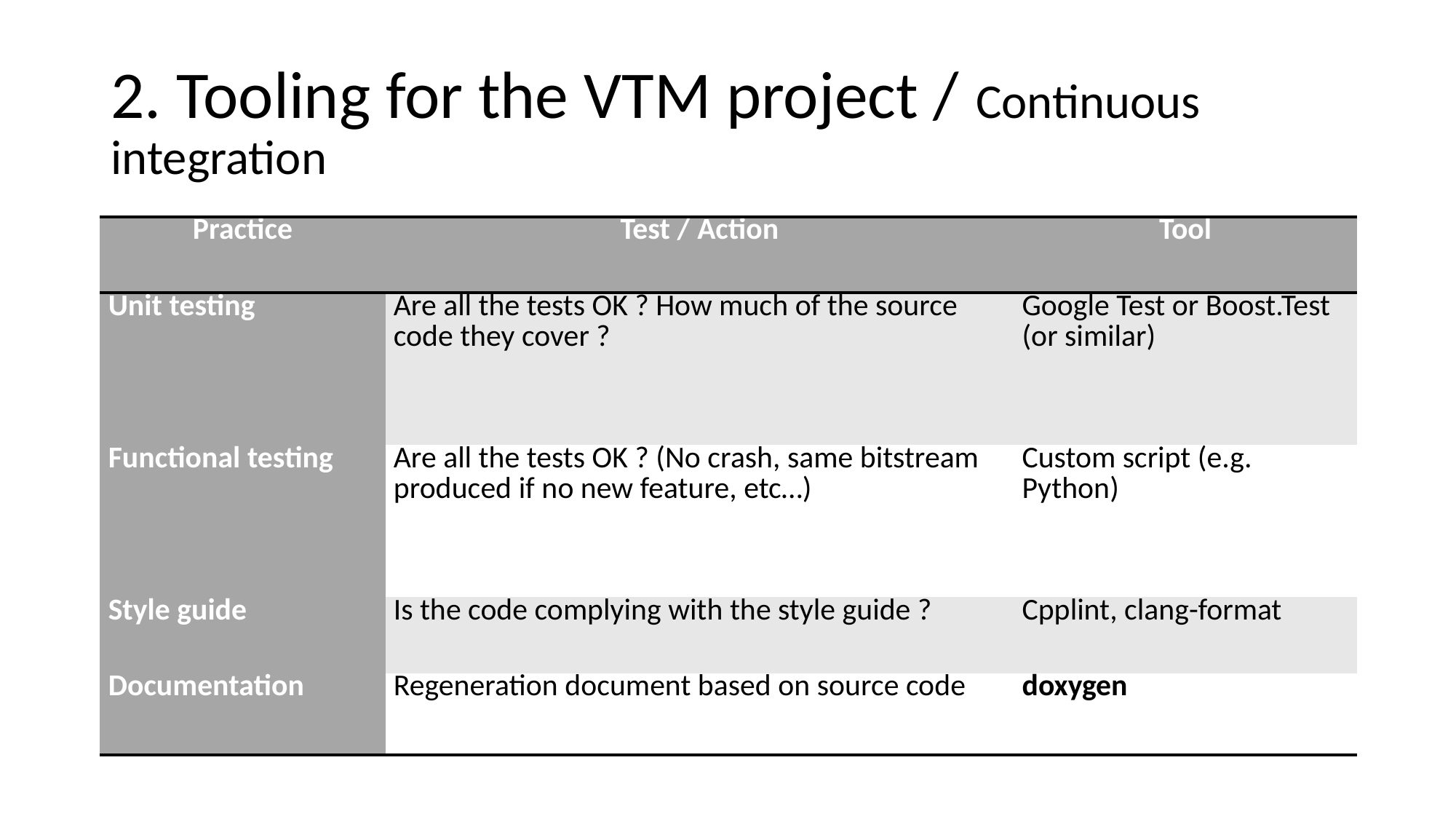

# 2. Tooling for the VTM project / Continuous integration
| Practice | Test / Action | Tool |
| --- | --- | --- |
| Unit testing | Are all the tests OK ? How much of the source code they cover ? | Google Test or Boost.Test (or similar) |
| Functional testing | Are all the tests OK ? (No crash, same bitstream produced if no new feature, etc…) | Custom script (e.g. Python) |
| Style guide | Is the code complying with the style guide ? | Cpplint, clang-format |
| Documentation | Regeneration document based on source code | doxygen |